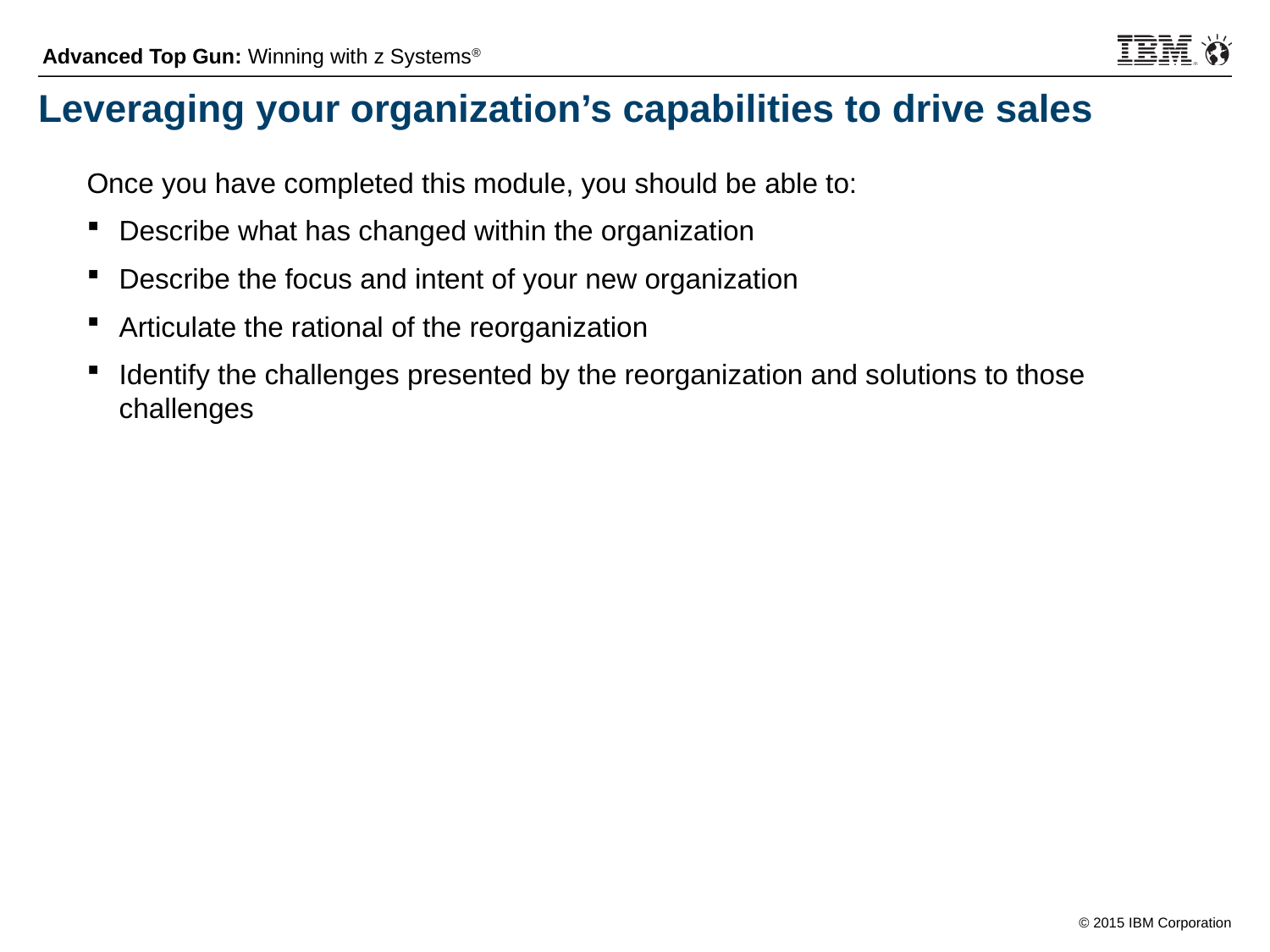

# Leveraging your organization’s capabilities to drive sales
Once you have completed this module, you should be able to:
Describe what has changed within the organization
Describe the focus and intent of your new organization
Articulate the rational of the reorganization
Identify the challenges presented by the reorganization and solutions to those challenges